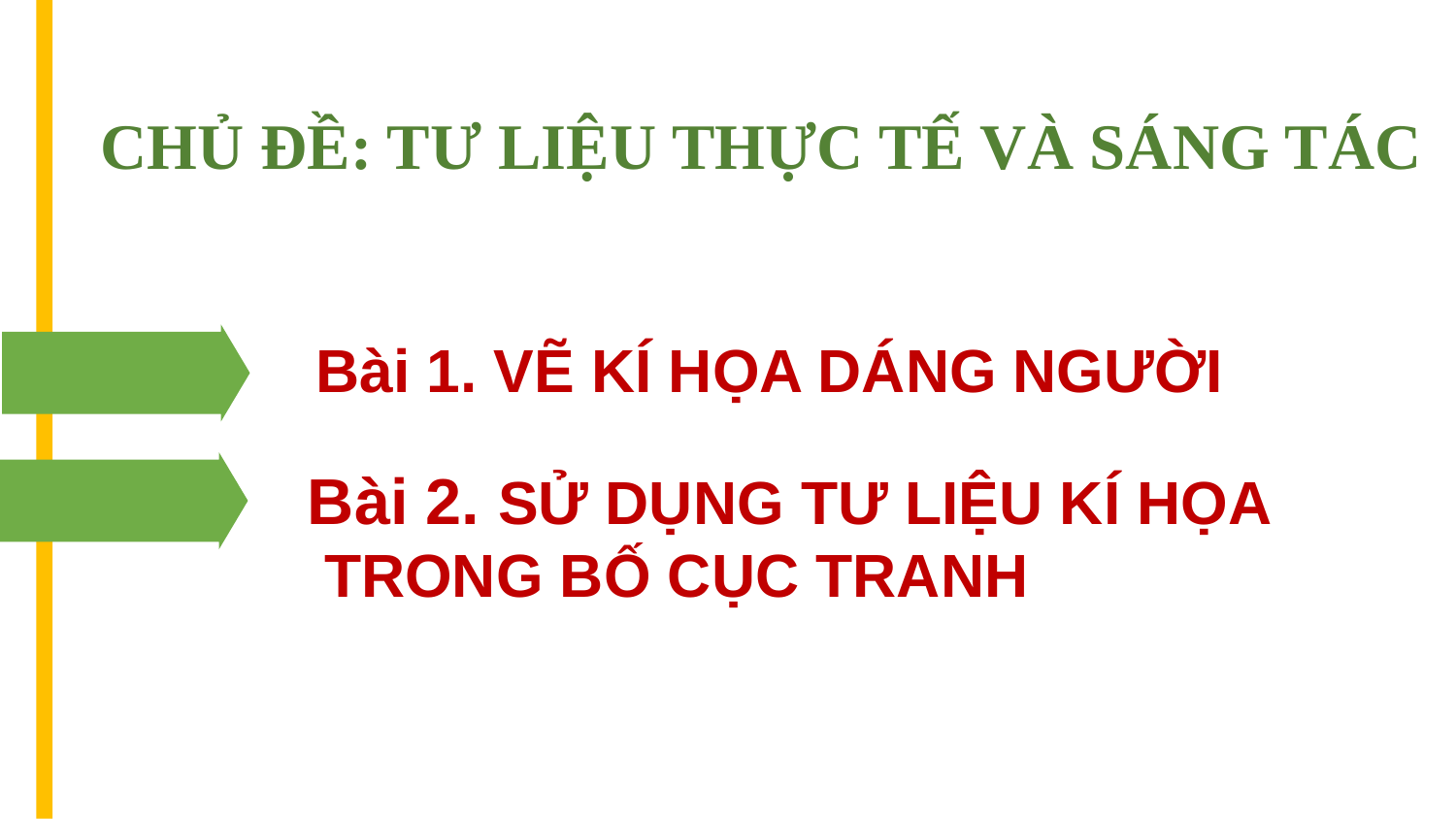

CHỦ ĐỀ: TƯ LIỆU THỰC TẾ VÀ SÁNG TÁC

Bài 1. VẼ KÍ HỌA DÁNG NGƯỜI

Bài 2. SỬ DỤNG TƯ LIỆU KÍ HỌA
 TRONG BỐ CỤC TRANH